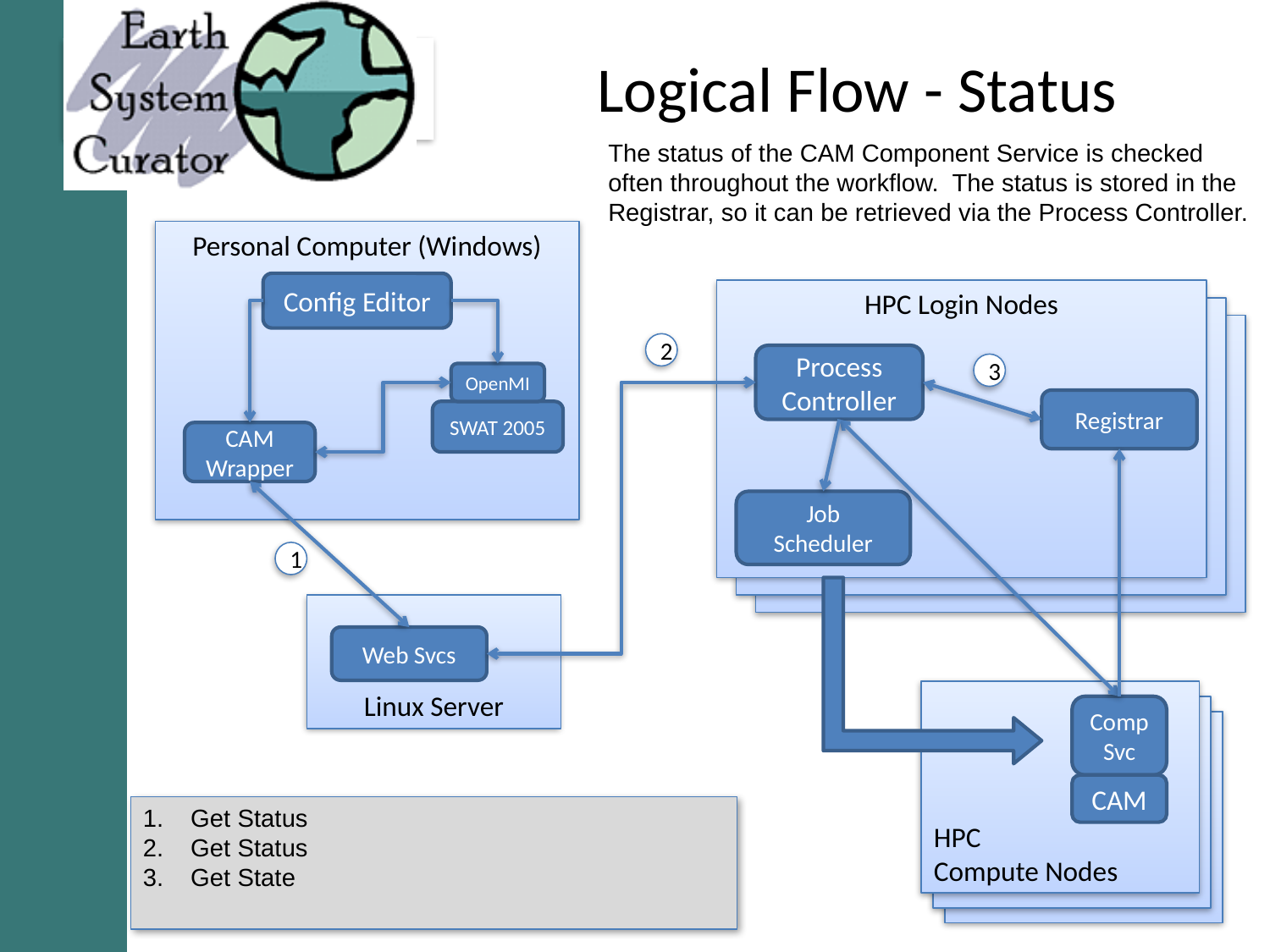

# Logical Flow - Status
The status of the CAM Component Service is checked often throughout the workflow.  The status is stored in the Registrar, so it can be retrieved via the Process Controller.
Personal Computer (Windows)
Config Editor
HPC Login Nodes

2
Process
Controller
3
OpenMI
Registrar
SWAT 2005
CAM Wrapper
Job
Scheduler
1

Linux Server
Web Svcs
HPC
Compute Nodes

Comp
Svc
CAM

Get Status
Get Status
Get State